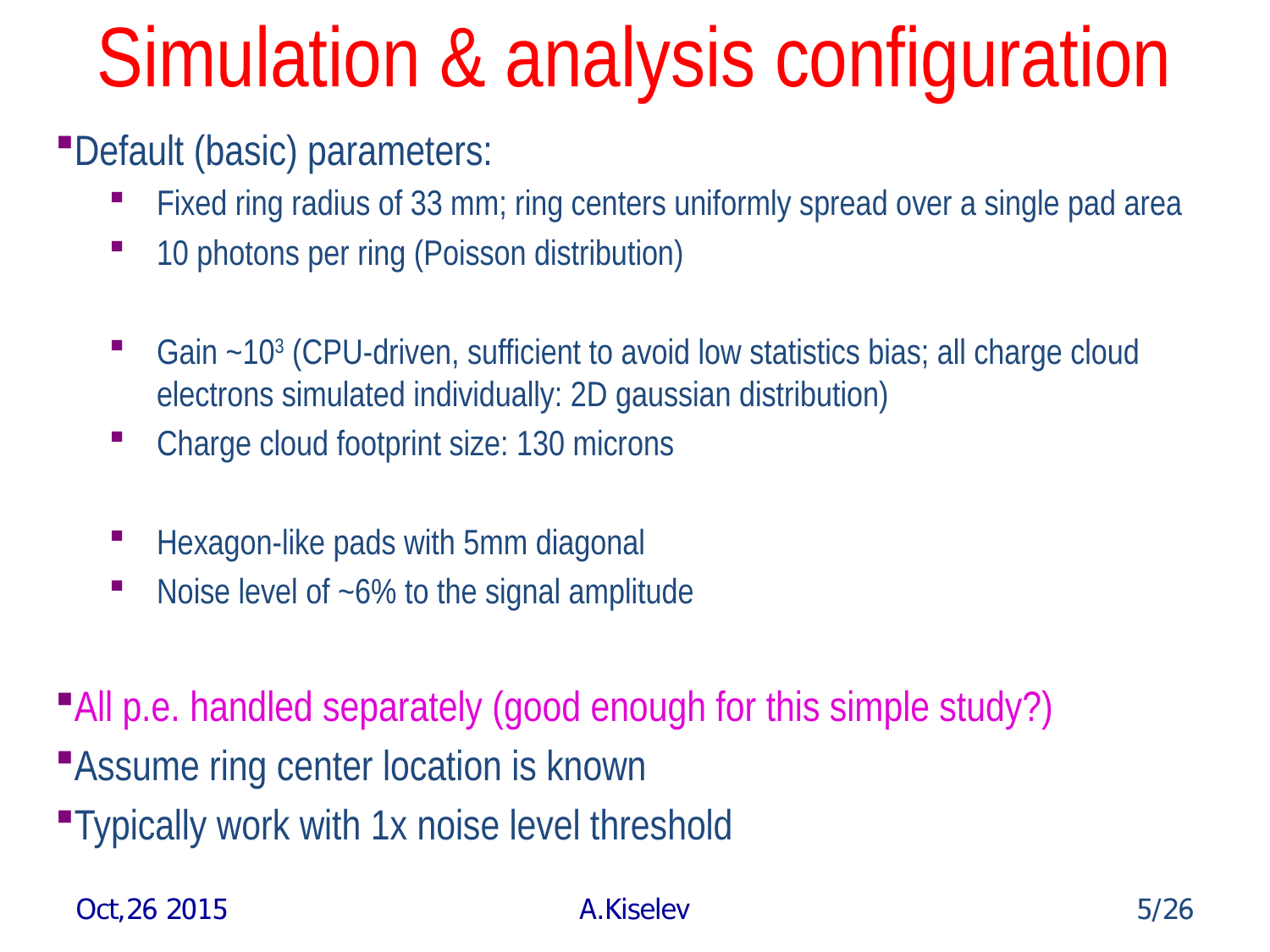

# Simulation & analysis configuration
Default (basic) parameters:
Fixed ring radius of 33 mm; ring centers uniformly spread over a single pad area
10 photons per ring (Poisson distribution)

Gain ~103 (CPU-driven, sufficient to avoid low statistics bias; all charge cloud electrons simulated individually: 2D gaussian distribution)
Charge cloud footprint size: 130 microns

Hexagon-like pads with 5mm diagonal
Noise level of ~6% to the signal amplitude

All p.e. handled separately (good enough for this simple study?)
Assume ring center location is known
Typically work with 1x noise level threshold
Oct,26 2015
A.Kiselev
5/26